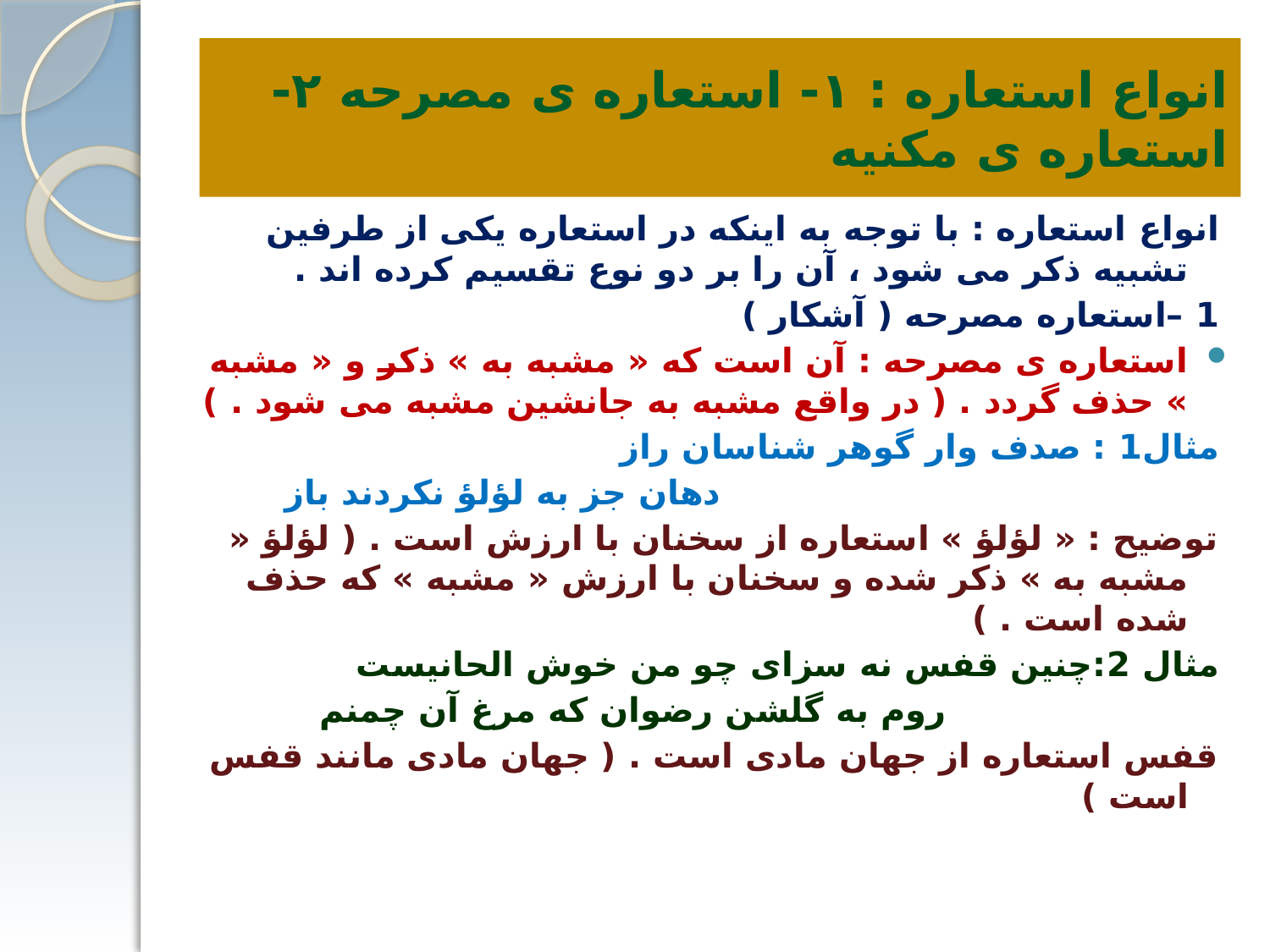

# انواع استعاره : ۱- استعاره ی مصرحه ۲- استعاره ی مکنیه
انواع استعاره : با توجه به اینکه در استعاره یکی از طرفین تشبیه ذکر می شود ، آن را بر دو نوع تقسیم کرده اند .
1 –استعاره مصرحه ( آشکار )
استعاره ی مصرحه : آن است که « مشبه به » ذکر و « مشبه » حذف گردد . ( در واقع مشبه به جانشین مشبه می شود . )
مثال1 : صدف وار گوهر شناسان راز
                                          دهان جز به لؤلؤ نکردند باز
توضیح : « لؤلؤ » استعاره از سخنان با ارزش است . ( لؤلؤ « مشبه به » ذکر شده و سخنان با ارزش « مشبه » که حذف شده است . )
مثال 2:چنین قفس نه سزای چو من خوش الحانیست
                       روم به گلشن رضوان که مرغ آن چمنم
قفس استعاره از جهان مادی است . ( جهان مادی مانند قفس است )